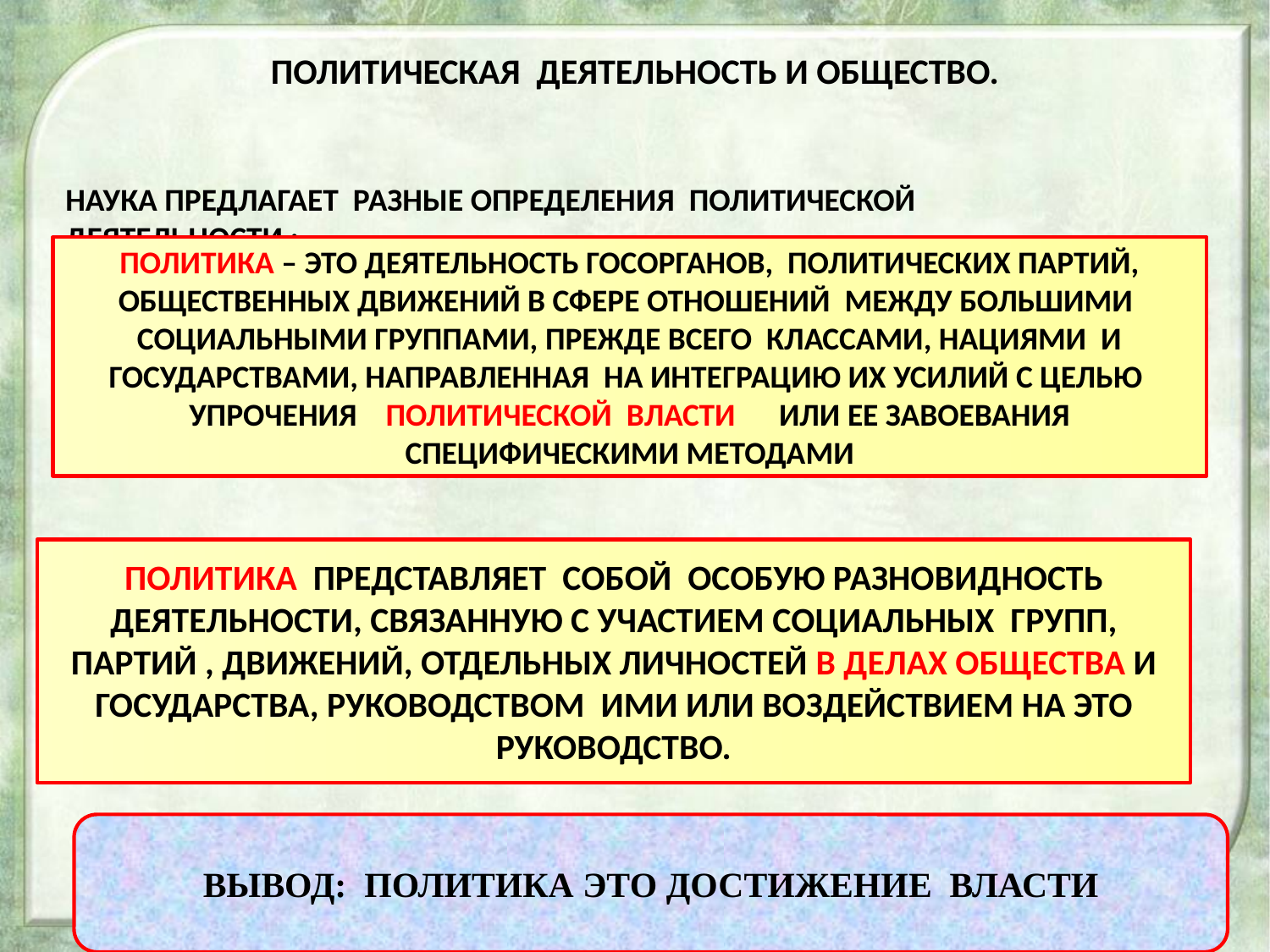

# ПОЛИТИЧЕСКАЯ  ДЕЯТЕЛЬНОСТЬ И ОБЩЕСТВО.
НАУКА ПРЕДЛАГАЕТ  РАЗНЫЕ ОПРЕДЕЛЕНИЯ  ПОЛИТИЧЕСКОЙ   ДЕЯТЕЛЬНОСТИ :
ПОЛИТИКА – ЭТО ДЕЯТЕЛЬНОСТЬ ГОСОРГАНОВ,  ПОЛИТИЧЕСКИХ ПАРТИЙ, ОБЩЕСТВЕННЫХ ДВИЖЕНИЙ В СФЕРЕ ОТНОШЕНИЙ  МЕЖДУ БОЛЬШИМИ  СОЦИАЛЬНЫМИ ГРУППАМИ, ПРЕЖДЕ ВСЕГО  КЛАССАМИ, НАЦИЯМИ  И ГОСУДАРСТВАМИ, НАПРАВЛЕННАЯ  НА ИНТЕГРАЦИЮ ИХ УСИЛИЙ С ЦЕЛЬЮ  УПРОЧЕНИЯ    ПОЛИТИЧЕСКОЙ  ВЛАСТИ      ИЛИ ЕЕ ЗАВОЕВАНИЯ СПЕЦИФИЧЕСКИМИ МЕТОДАМИ
ПОЛИТИКА  ПРЕДСТАВЛЯЕТ  СОБОЙ  ОСОБУЮ РАЗНОВИДНОСТЬ ДЕЯТЕЛЬНОСТИ, СВЯЗАННУЮ С УЧАСТИЕМ СОЦИАЛЬНЫХ  ГРУПП, ПАРТИЙ , ДВИЖЕНИЙ, ОТДЕЛЬНЫХ ЛИЧНОСТЕЙ В ДЕЛАХ ОБЩЕСТВА И ГОСУДАРСТВА, РУКОВОДСТВОМ  ИМИ ИЛИ ВОЗДЕЙСТВИЕМ НА ЭТО РУКОВОДСТВО.
ВЫВОД:  ПОЛИТИКА ЭТО ДОСТИЖЕНИЕ  ВЛАСТИ